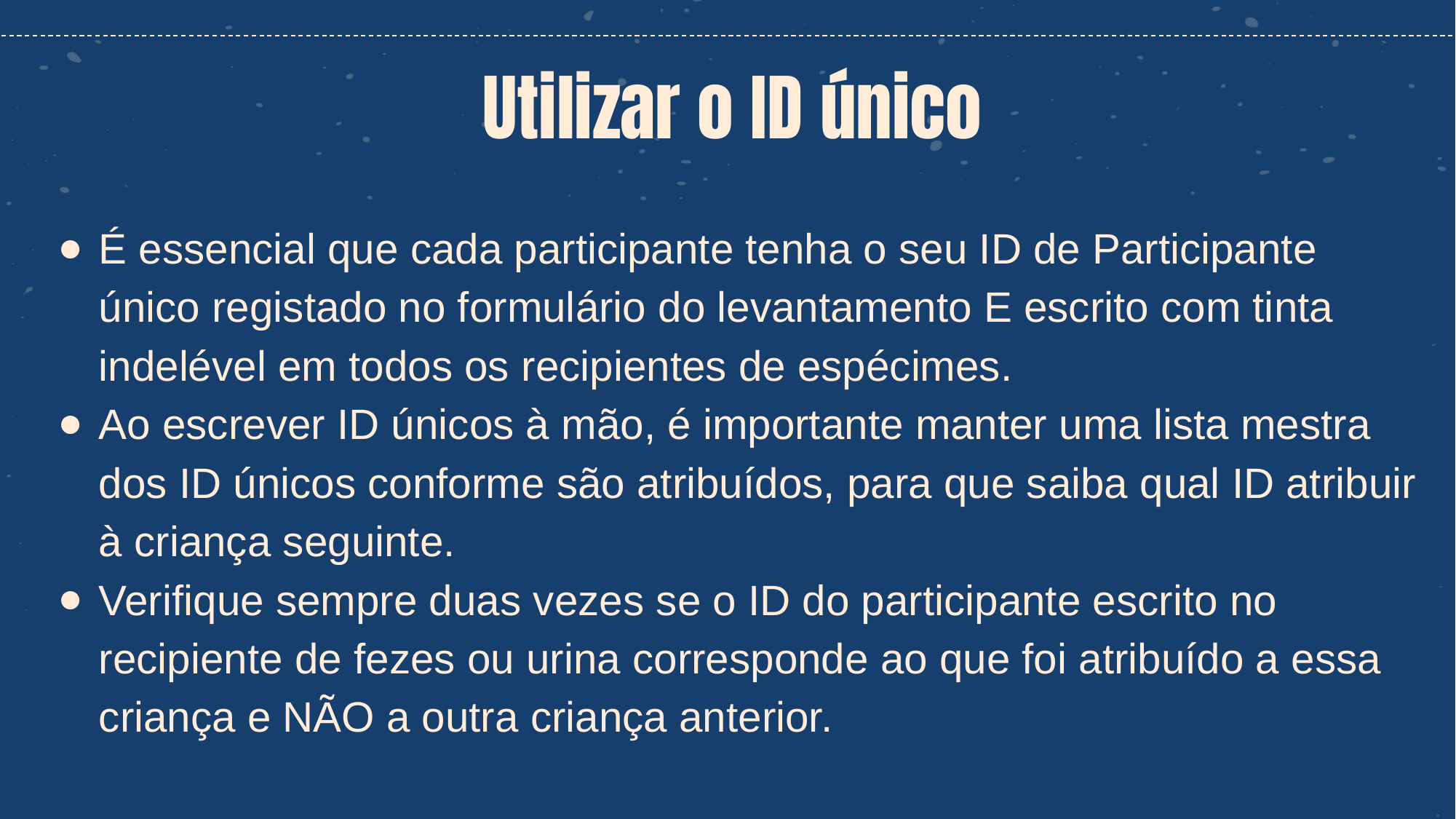

# Utilizar o ID único
É essencial que cada participante tenha o seu ID de Participante único registado no formulário do levantamento E escrito com tinta indelével em todos os recipientes de espécimes.
Ao escrever ID únicos à mão, é importante manter uma lista mestra dos ID únicos conforme são atribuídos, para que saiba qual ID atribuir à criança seguinte.
Verifique sempre duas vezes se o ID do participante escrito no recipiente de fezes ou urina corresponde ao que foi atribuído a essa criança e NÃO a outra criança anterior.